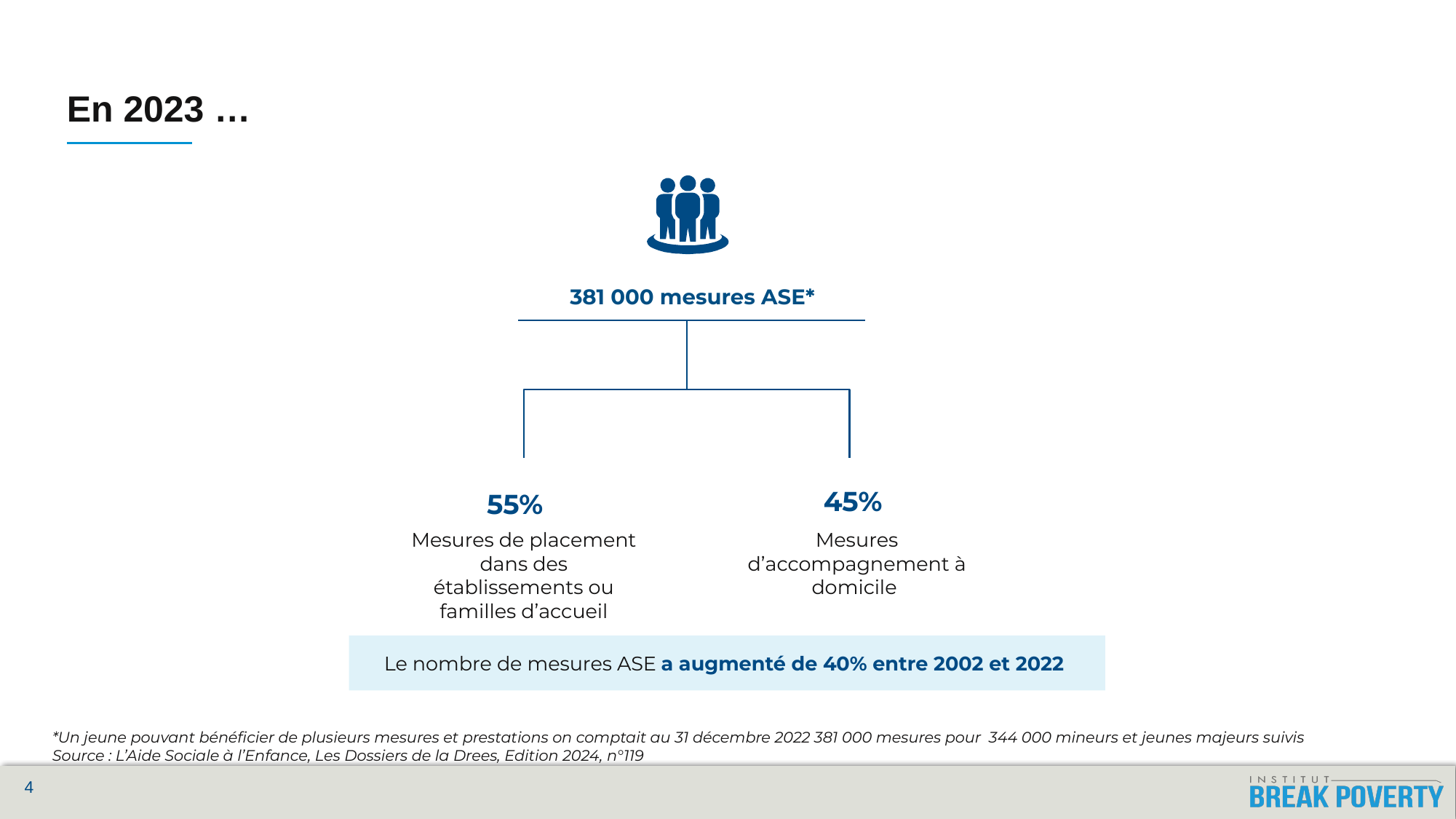

# En 2023 …

381 000 mesures ASE*
45%
55%
Mesures de placement dans des établissements ou familles d’accueil
Mesures d’accompagnement à domicile

Le nombre de mesures ASE a augmenté de 40% entre 2002 et 2022
*Un jeune pouvant bénéficier de plusieurs mesures et prestations on comptait au 31 décembre 2022 381 000 mesures pour  344 000 mineurs et jeunes majeurs suivis
Source : L’Aide Sociale à l’Enfance, Les Dossiers de la Drees, Edition 2024, n°119
4